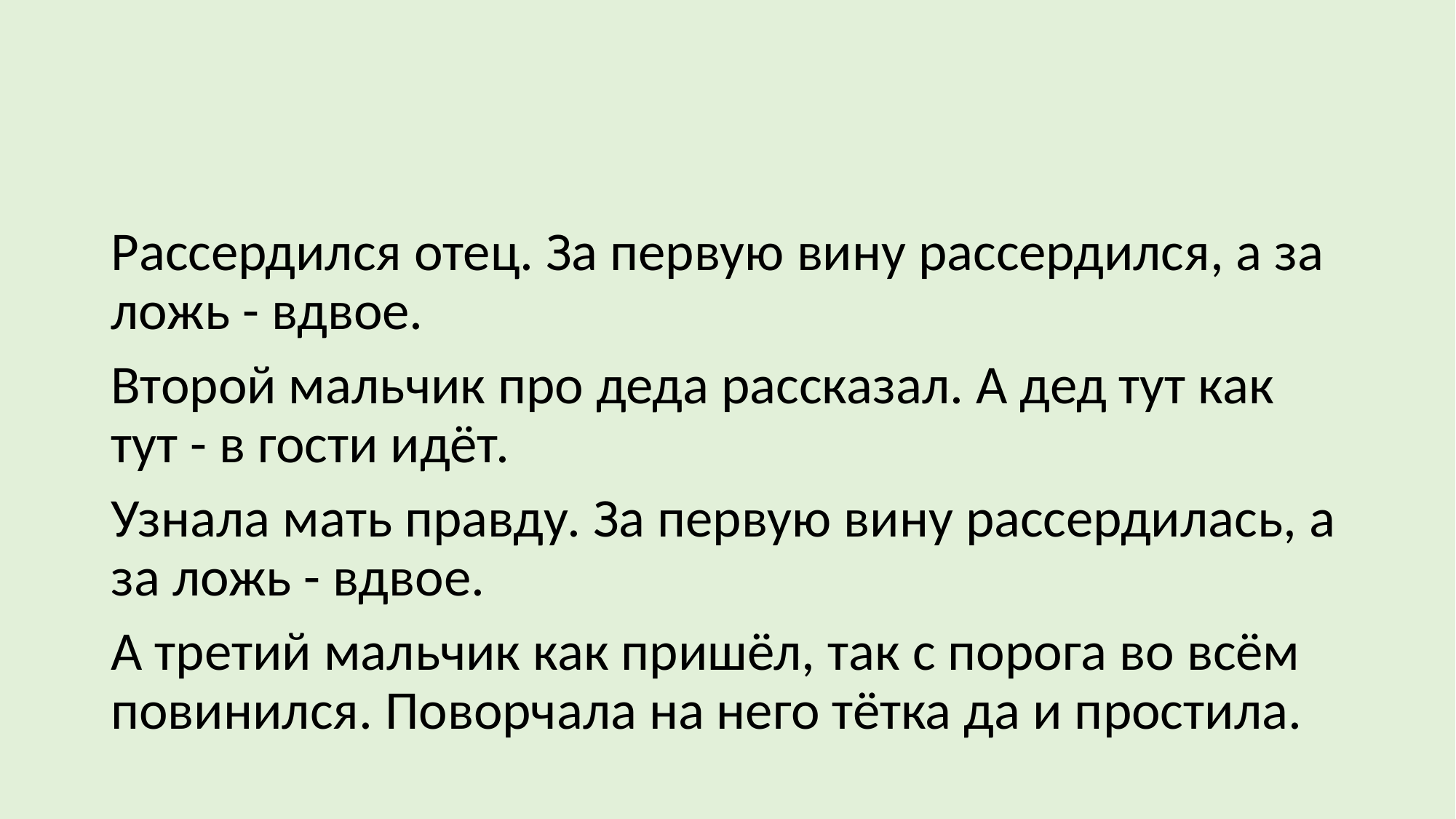

#
Рассердился отец. За первую вину рассердился, а за ложь - вдвое.
Второй мальчик про деда рассказал. А дед тут как тут - в гости идёт.
Узнала мать правду. За первую вину рассердилась, а за ложь - вдвое.
А третий мальчик как пришёл, так с порога во всём повинился. Поворчала на него тётка да и простила.